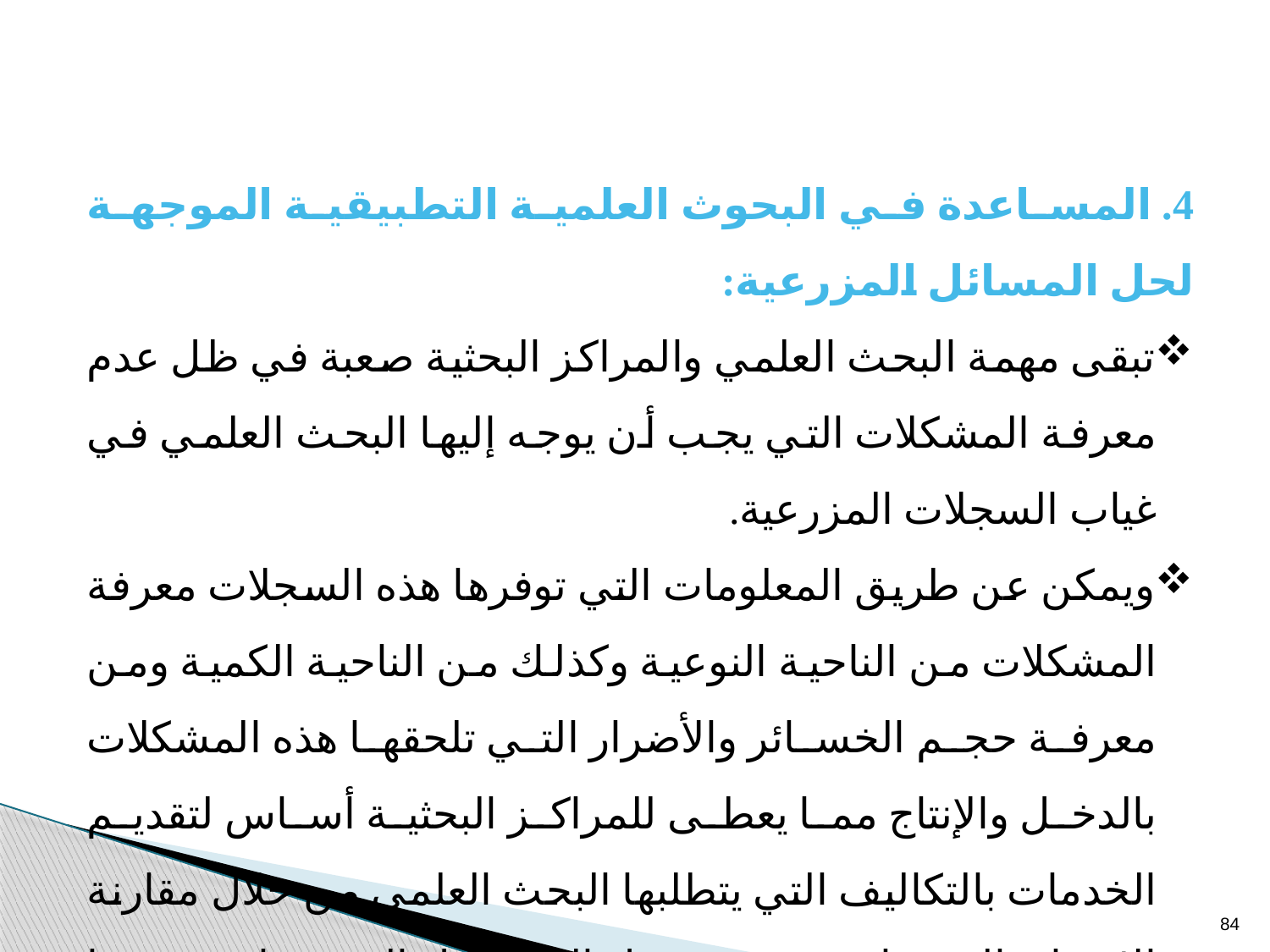

4. المساعدة في البحوث العلمية التطبيقية الموجهة لحل المسائل المزرعية:
تبقى مهمة البحث العلمي والمراكز البحثية صعبة في ظل عدم معرفة المشكلات التي يجب أن يوجه إليها البحث العلمي في غياب السجلات المزرعية.
ويمكن عن طريق المعلومات التي توفرها هذه السجلات معرفة المشكلات من الناحية النوعية وكذلك من الناحية الكمية ومن معرفة حجم الخسائر والأضرار التي تلحقها هذه المشكلات بالدخل والإنتاج مما يعطى للمراكز البحثية أساس لتقديم الخدمات بالتكاليف التي يتطلبها البحث العلمي من خلال مقارنة الاضرار بالخسائر وبمردود حل المشاكل التي تعاني منها الوحدات الزراعية.
84